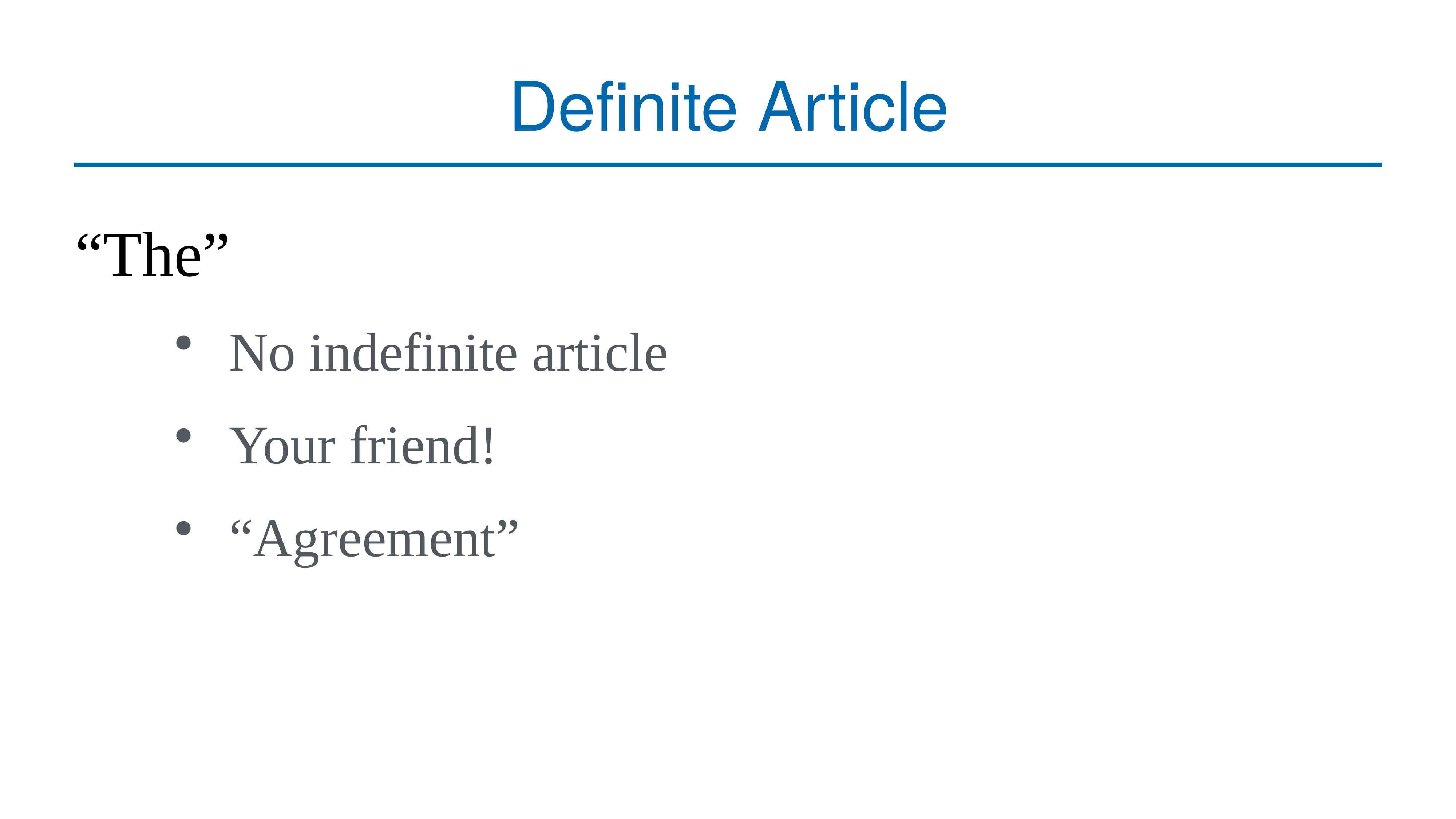

# Definite Article
“The”
No indefinite article
Your friend!
“Agreement”